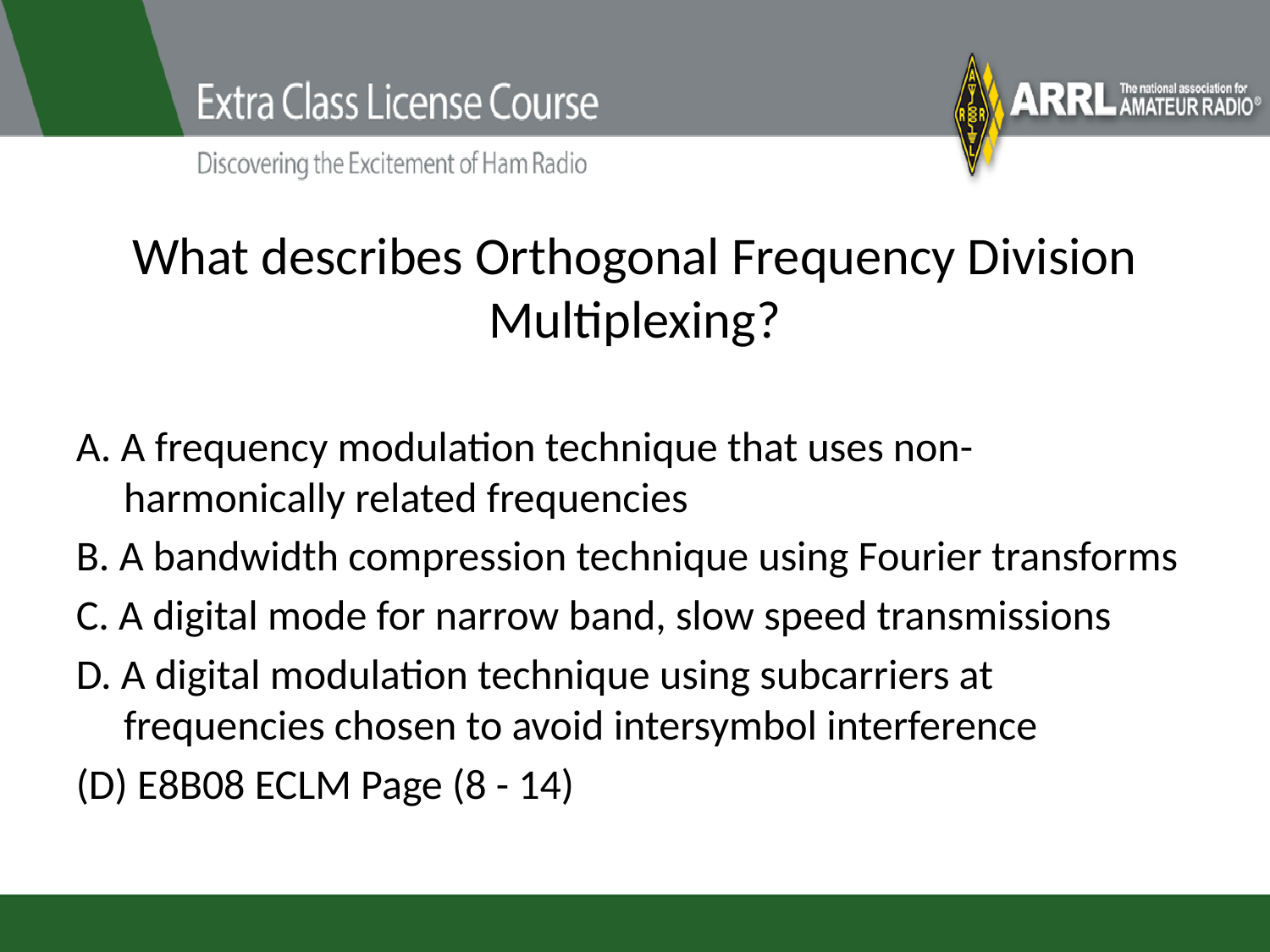

# What describes Orthogonal Frequency Division Multiplexing?
A. A frequency modulation technique that uses non-harmonically related frequencies
B. A bandwidth compression technique using Fourier transforms
C. A digital mode for narrow band, slow speed transmissions
D. A digital modulation technique using subcarriers at frequencies chosen to avoid intersymbol interference
(D) E8B08 ECLM Page (8 - 14)